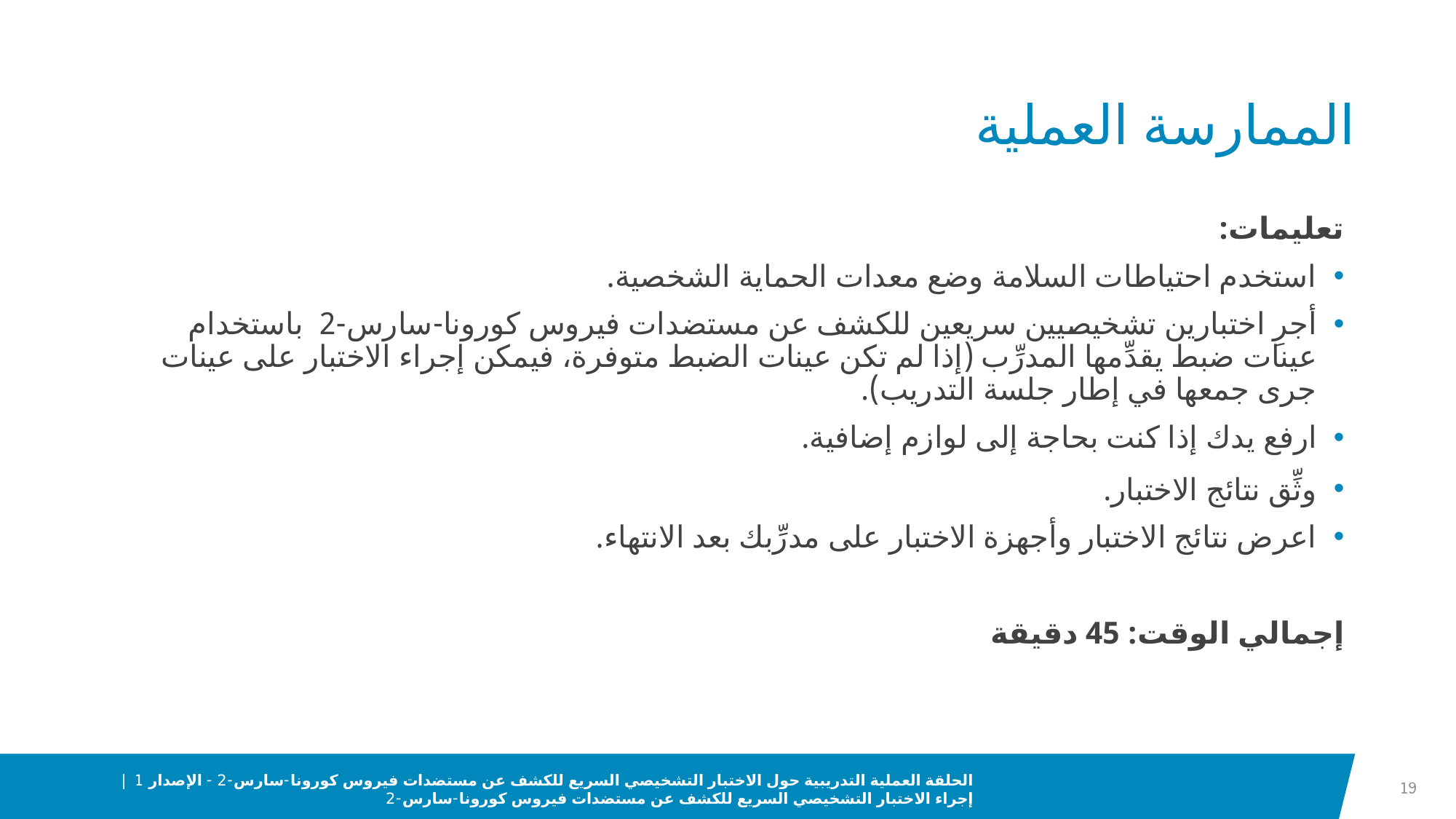

# الممارسة العملية
تعليمات:
استخدم احتياطات السلامة وضع معدات الحماية الشخصية.
أجرِ اختبارين تشخيصيين سريعين للكشف عن مستضدات فيروس كورونا-سارس-2  باستخدام عينات ضبط يقدِّمها المدرِّب (إذا لم تكن عينات الضبط متوفرة، فيمكن إجراء الاختبار على عينات جرى جمعها في إطار جلسة التدريب).
ارفع يدك إذا كنت بحاجة إلى لوازم إضافية.
وثِّق نتائج الاختبار.
اعرض نتائج الاختبار وأجهزة الاختبار على مدرِّبك بعد الانتهاء.

إجمالي الوقت: 45 دقيقة

19
الحلقة العملية التدريبية حول الاختبار التشخيصي السريع للكشف عن مستضدات فيروس كورونا-سارس-2 - الإصدار 1 | إجراء الاختبار التشخيصي السريع للكشف عن مستضدات فيروس كورونا-سارس-2